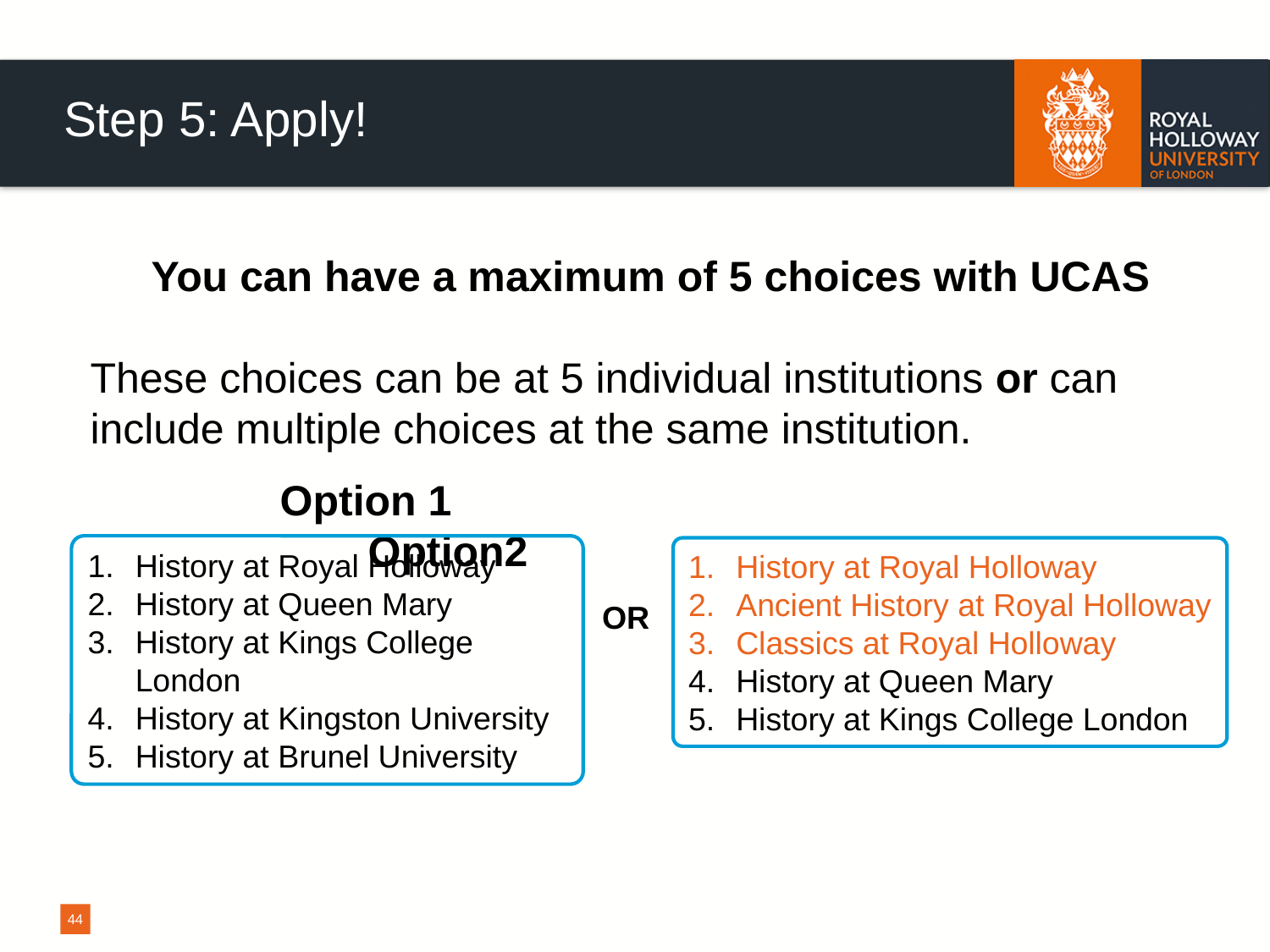

# Step 5: Apply!

You can have a maximum of 5 choices with UCAS

These choices can be at 5 individual institutions or can include multiple choices at the same institution.
                Option 1								  Option2

History at Royal Holloway
History at Queen Mary
History at Kings College London
History at Kingston University
History at Brunel University
History at Royal Holloway
Ancient History at Royal Holloway
Classics at Royal Holloway
History at Queen Mary
History at Kings College London
OR
44